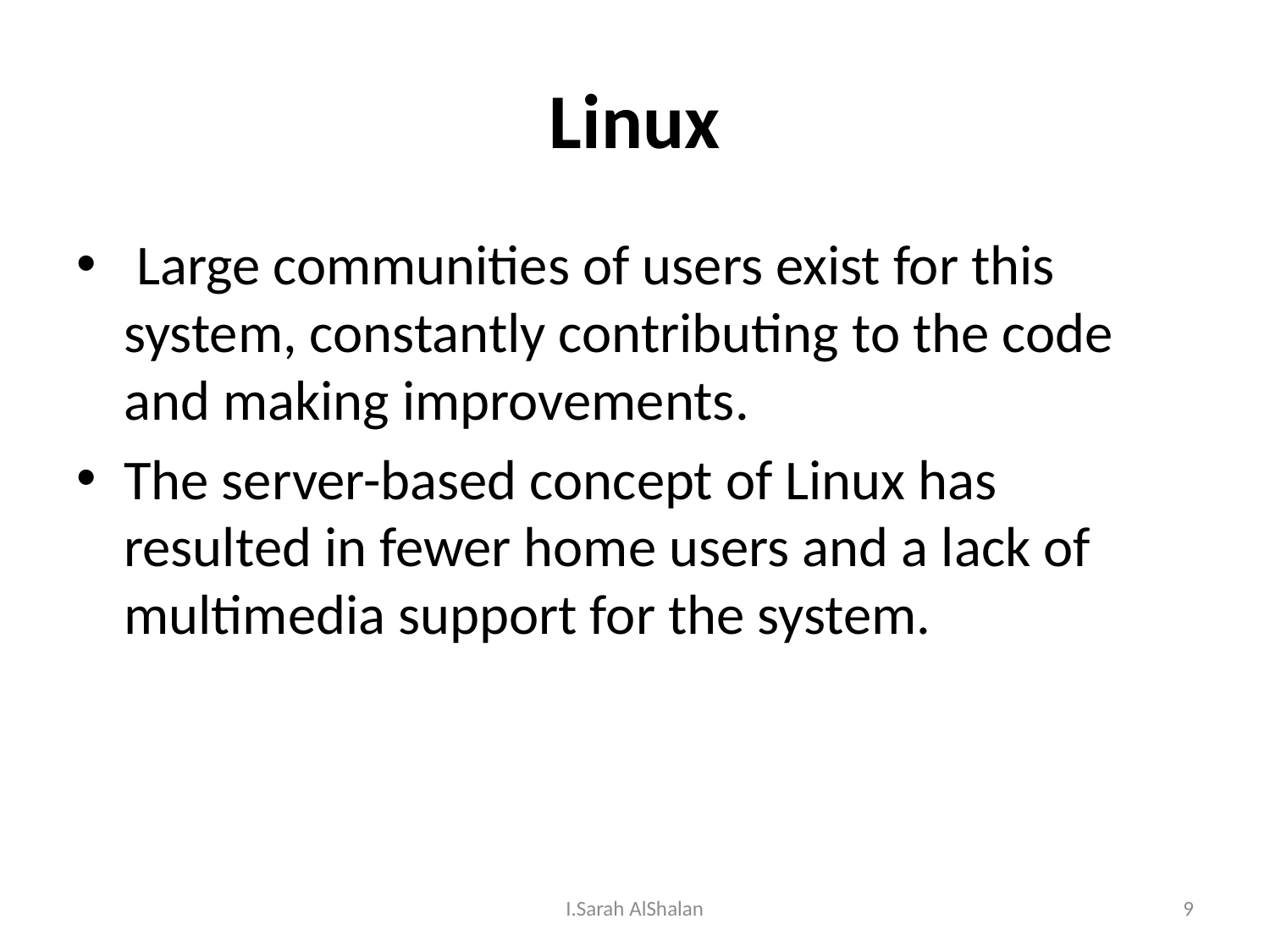

# Linux
 Large communities of users exist for this system, constantly contributing to the code and making improvements.
The server-based concept of Linux has resulted in fewer home users and a lack of multimedia support for the system.

I.Sarah AlShalan
9